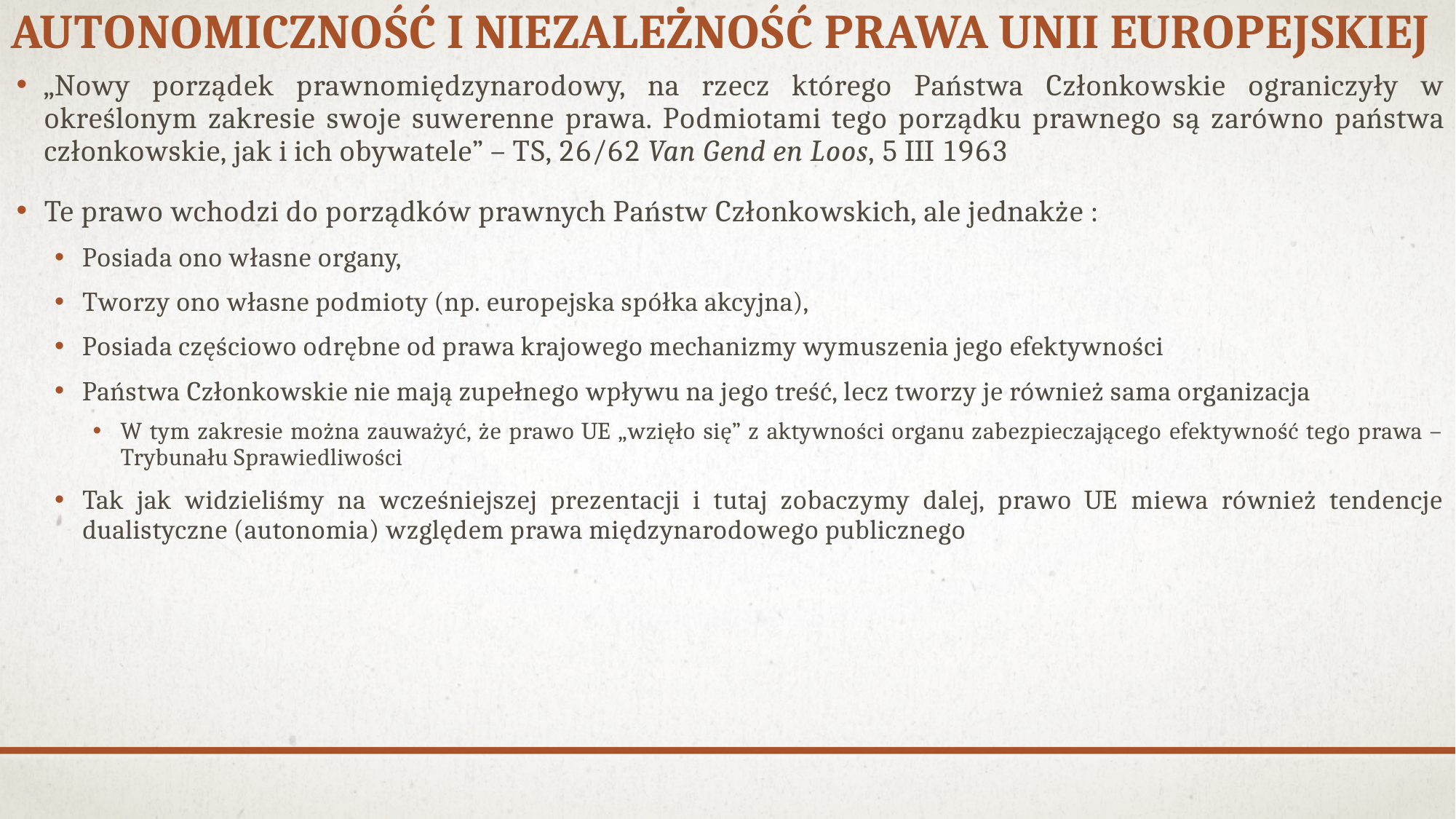

# Autonomiczność i niezależność prawa unii europejskiej
„Nowy porządek prawnomiędzynarodowy, na rzecz którego Państwa Członkowskie ograniczyły w określonym zakresie swoje suwerenne prawa. Podmiotami tego porządku prawnego są zarówno państwa członkowskie, jak i ich obywatele” – TS, 26/62 Van Gend en Loos, 5 III 1963
Te prawo wchodzi do porządków prawnych Państw Członkowskich, ale jednakże :
Posiada ono własne organy,
Tworzy ono własne podmioty (np. europejska spółka akcyjna),
Posiada częściowo odrębne od prawa krajowego mechanizmy wymuszenia jego efektywności
Państwa Członkowskie nie mają zupełnego wpływu na jego treść, lecz tworzy je również sama organizacja
W tym zakresie można zauważyć, że prawo UE „wzięło się” z aktywności organu zabezpieczającego efektywność tego prawa – Trybunału Sprawiedliwości
Tak jak widzieliśmy na wcześniejszej prezentacji i tutaj zobaczymy dalej, prawo UE miewa również tendencje dualistyczne (autonomia) względem prawa międzynarodowego publicznego